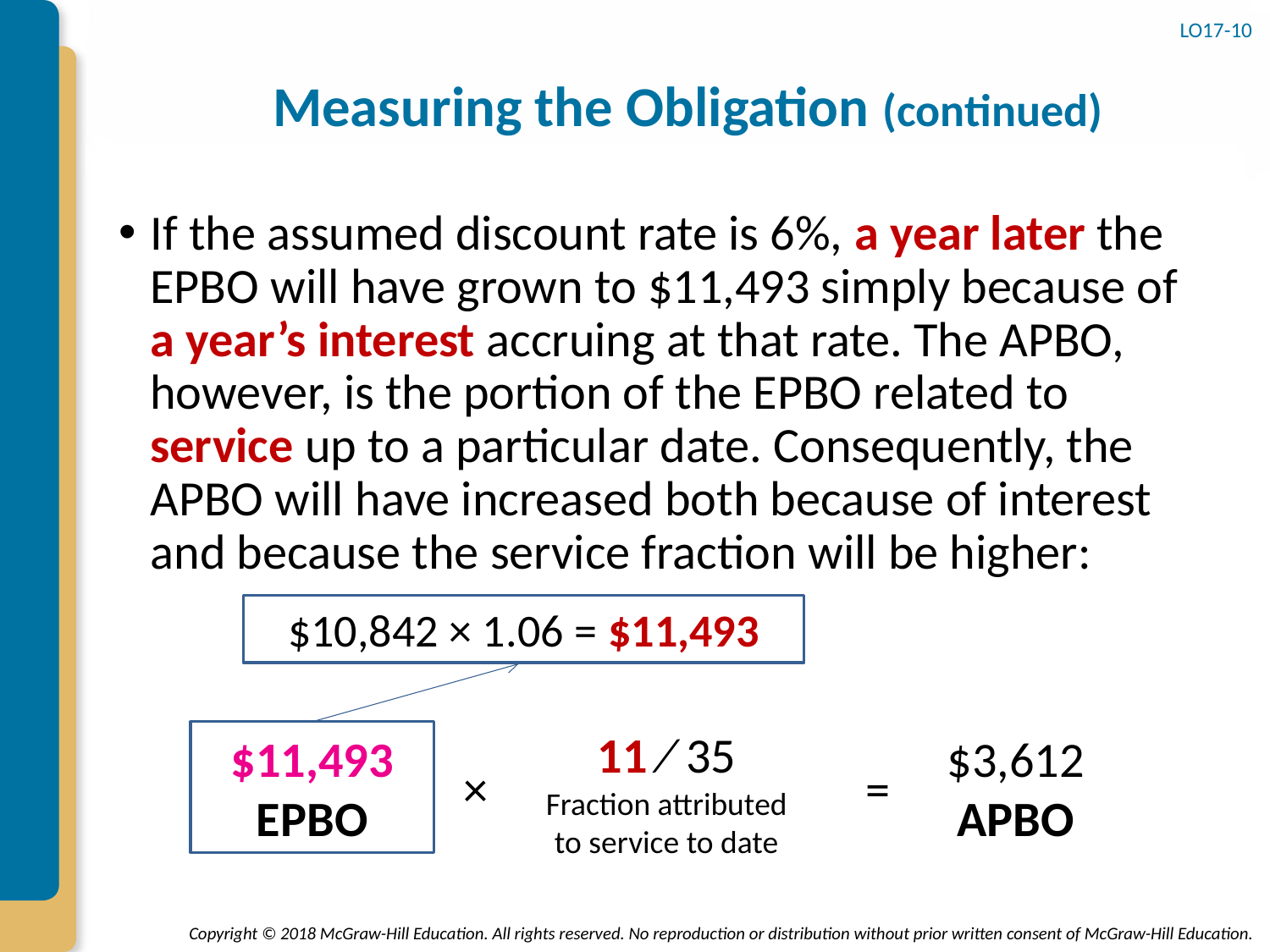

# Measuring the Obligation (continued)
LO17-10
If the assumed discount rate is 6%, a year later the EPBO will have grown to $11,493 simply because of a year’s interest accruing at that rate. The APBO, however, is the portion of the EPBO related to service up to a particular date. Consequently, the APBO will have increased both because of interest and because the service fraction will be higher:

$10,842 × 1.06 = $11,493
11 ⁄ 35
$11,493
EPBO
$3,612
APBO
×
=
Fraction attributed to service to date